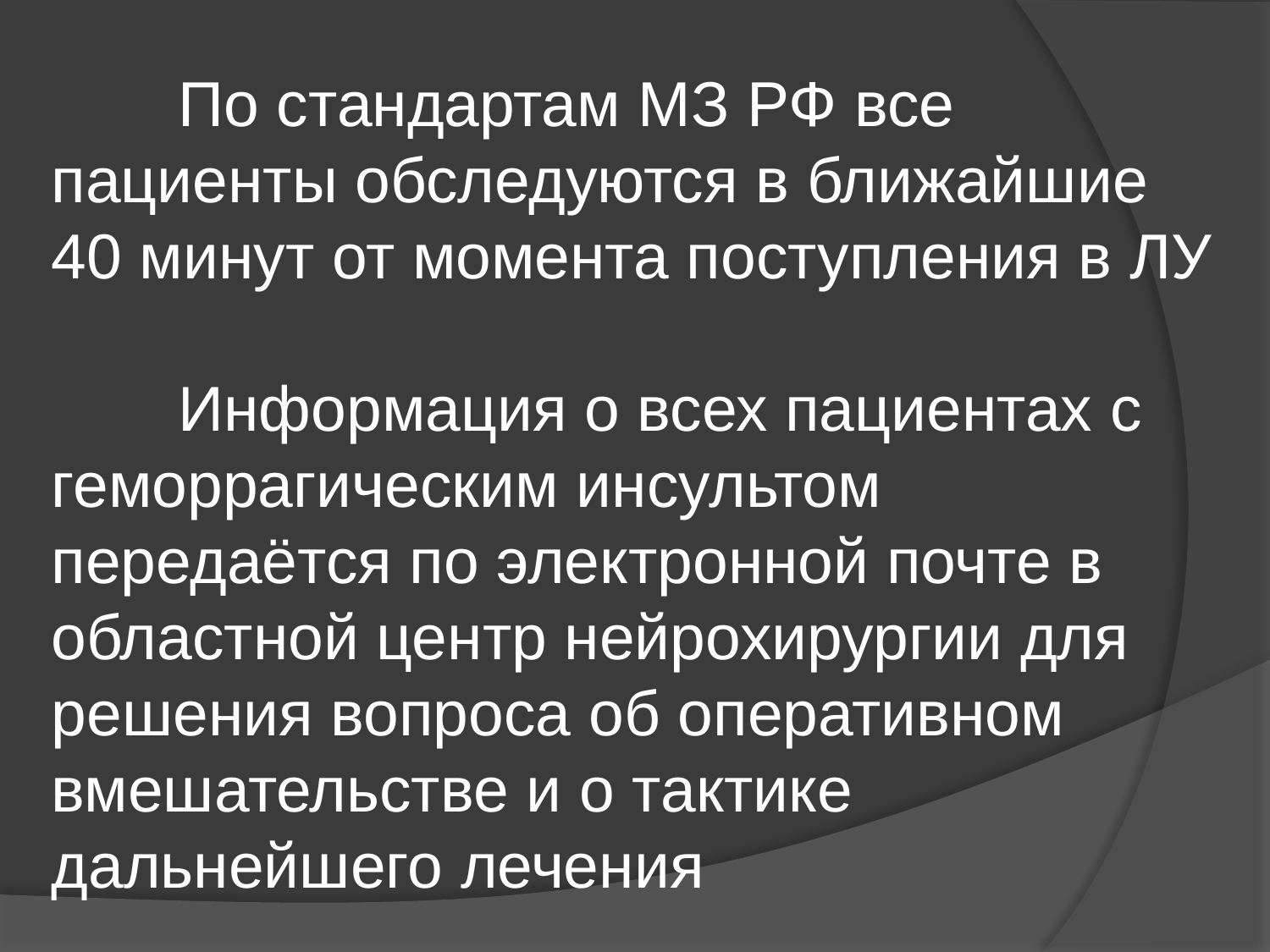

# По стандартам МЗ РФ все пациенты обследуются в ближайшие 40 минут от момента поступления в ЛУ Информация о всех пациентах с геморрагическим инсультом передаётся по электронной почте в областной центр нейрохирургии для решения вопроса об оперативном вмешательстве и о тактике дальнейшего лечения